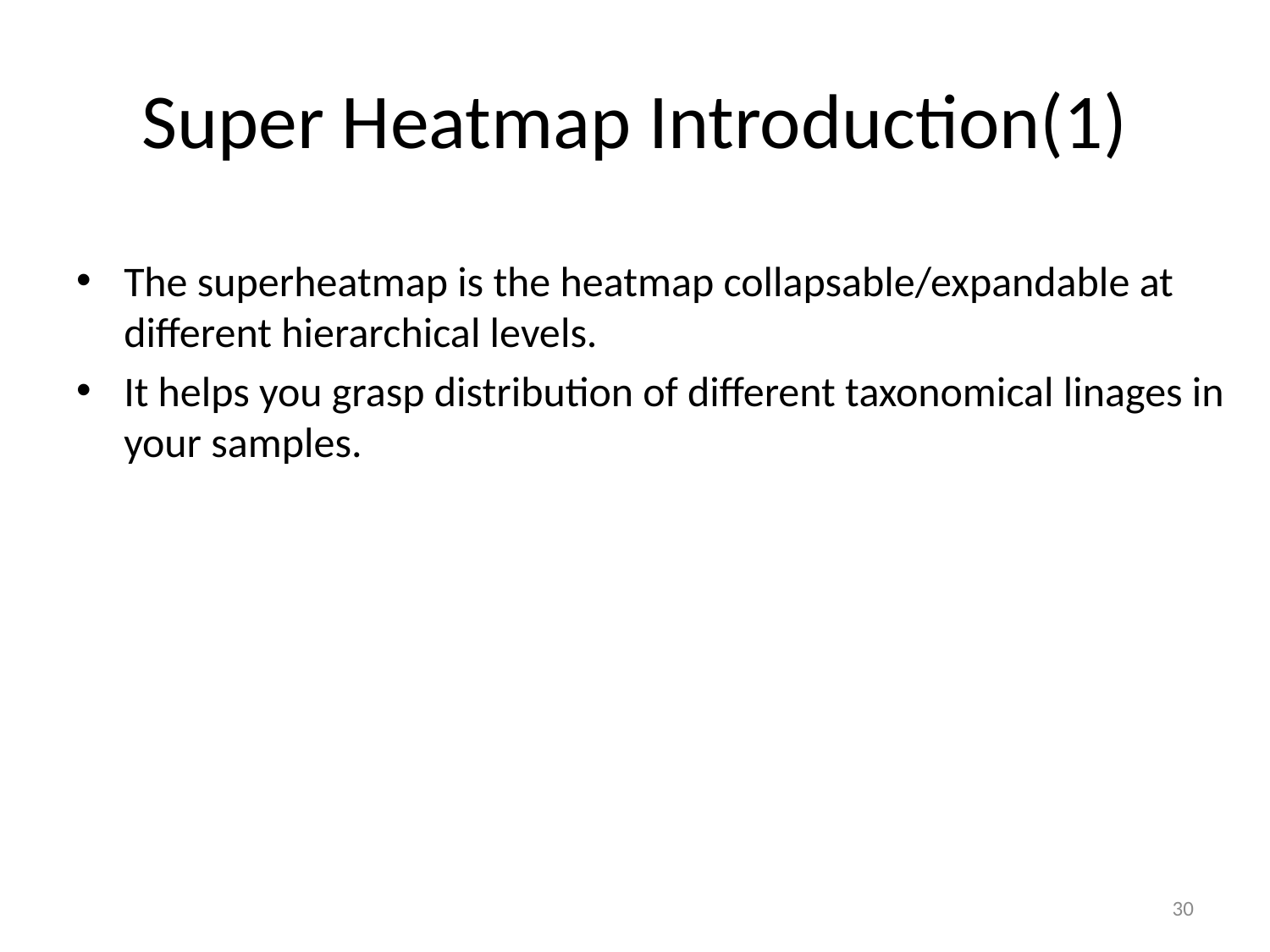

# Super Heatmap Introduction(1)
The superheatmap is the heatmap collapsable/expandable at different hierarchical levels.
It helps you grasp distribution of different taxonomical linages in your samples.

30